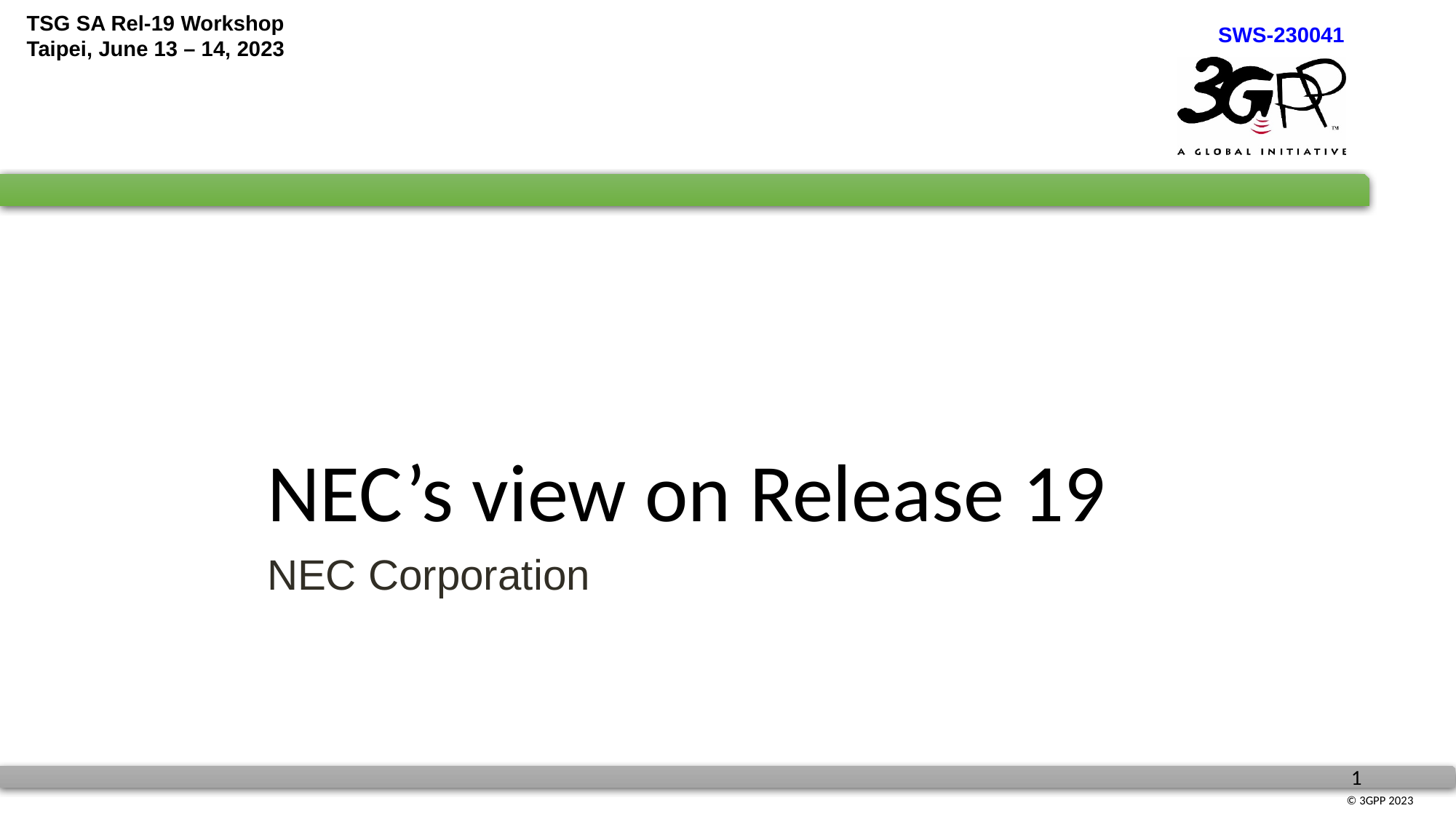

# NEC’s view on Release 19
NEC Corporation